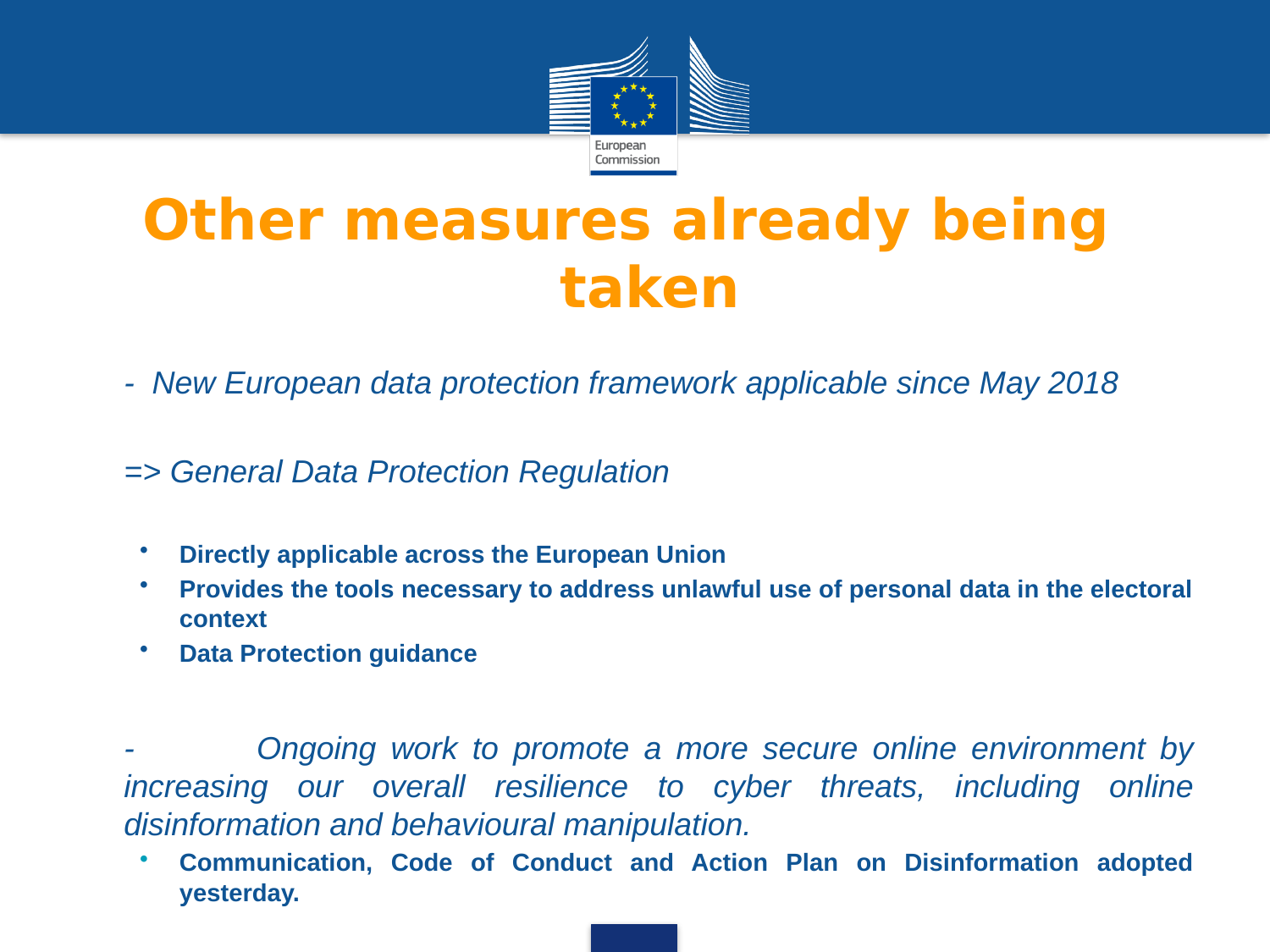

# Other measures already being taken

-  New European data protection framework applicable since May 2018

=> General Data Protection Regulation

Directly applicable across the European Union
Provides the tools necessary to address unlawful use of personal data in the electoral context
Data Protection guidance

- 	Ongoing work to promote a more secure online environment by increasing our overall resilience to cyber threats, including online disinformation and behavioural manipulation.
Communication, Code of Conduct and Action Plan on Disinformation adopted yesterday.